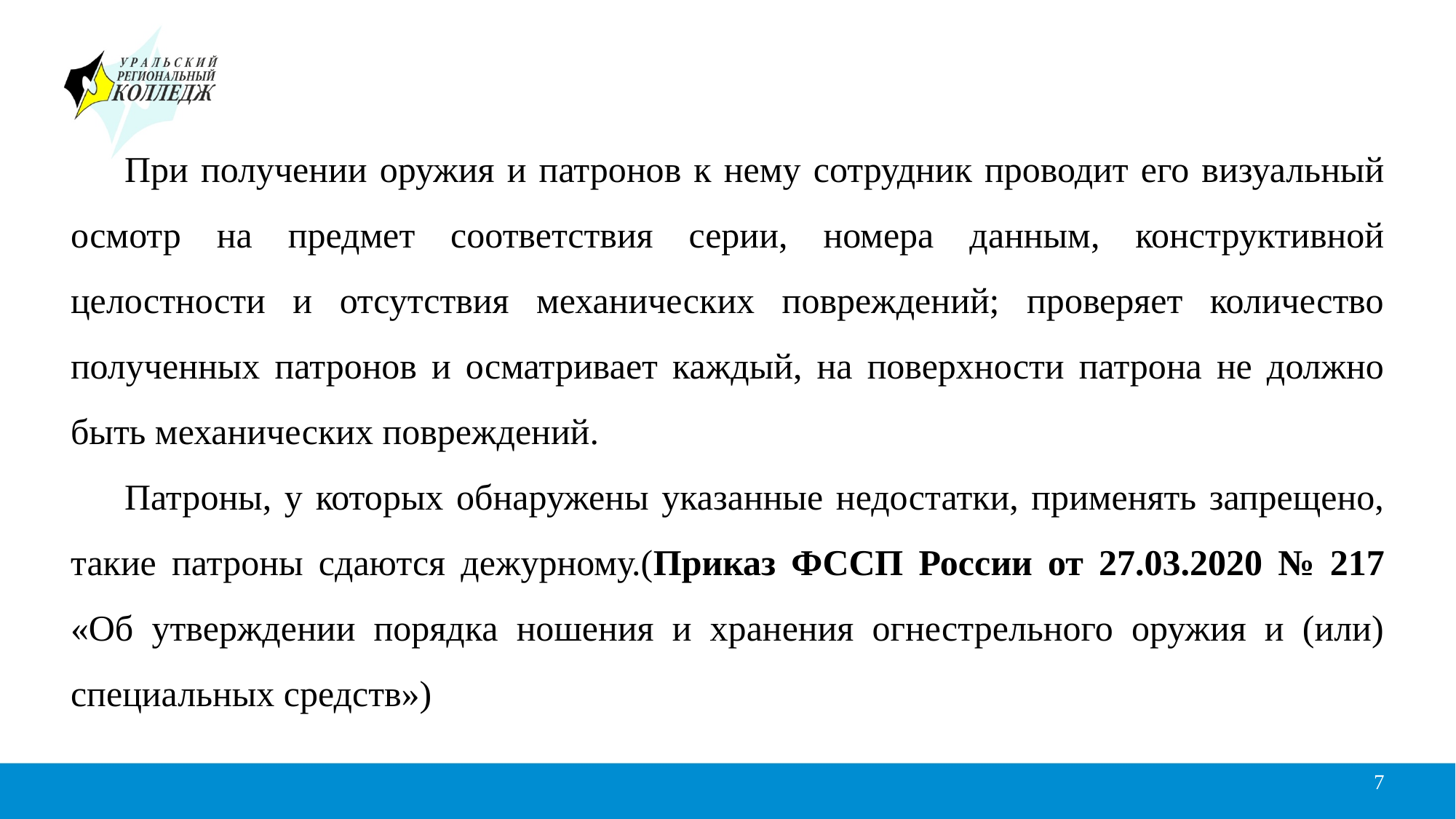

При получении оружия и патронов к нему сотрудник проводит его визуальный осмотр на предмет соответствия серии, номера данным, конструктивной целостности и отсутствия механических повреждений; проверяет количество полученных патронов и осматривает каждый, на поверхности патрона не должно быть механических повреждений.
Патроны, у которых обнаружены указанные недостатки, применять запрещено, такие патроны сдаются дежурному.(Приказ ФССП России от 27.03.2020 № 217 «Об утверждении порядка ношения и хранения огнестрельного оружия и (или) специальных средств»)

7